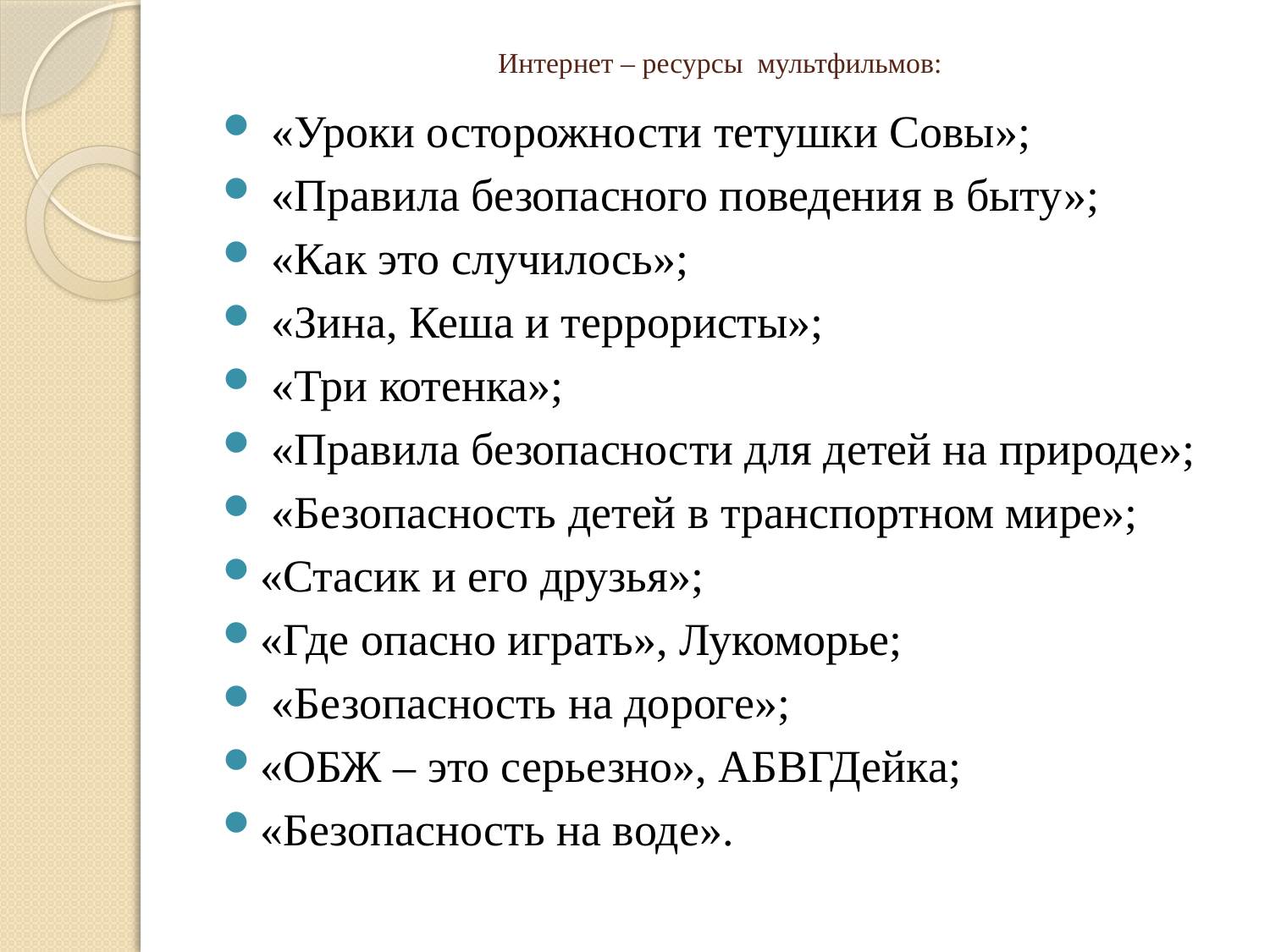

# Интернет – ресурсы  мультфильмов:
 «Уроки осторожности тетушки Совы»;
 «Правила безопасного поведения в быту»;
 «Как это случилось»;
 «Зина, Кеша и террористы»;
 «Три котенка»;
 «Правила безопасности для детей на природе»;
 «Безопасность детей в транспортном мире»;
«Стасик и его друзья»;
«Где опасно играть», Лукоморье;
 «Безопасность на дороге»;
«ОБЖ – это серьезно», АБВГДейка;
«Безопасность на воде».